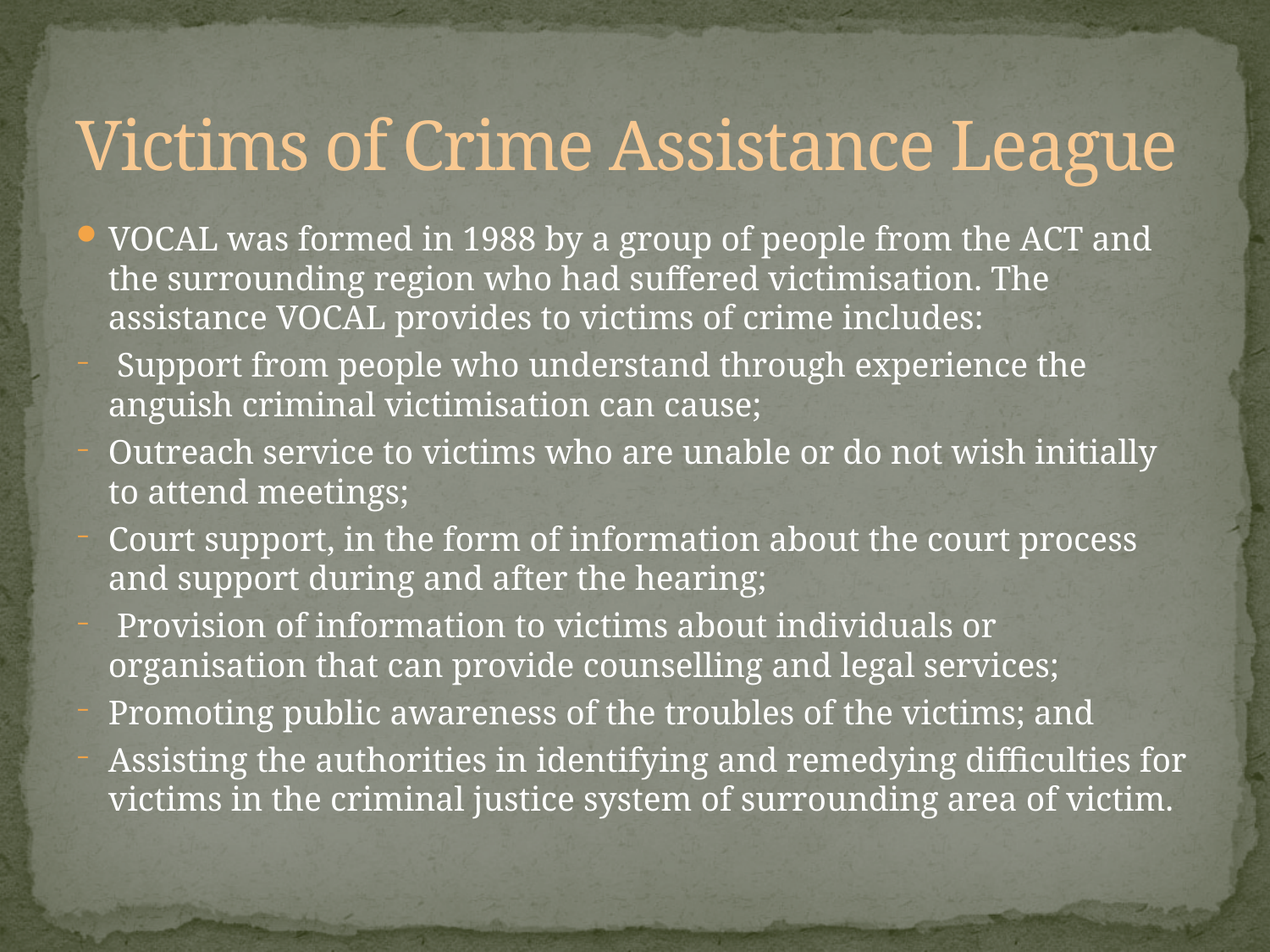

# Victims of Crime Assistance League
VOCAL was formed in 1988 by a group of people from the ACT and the surrounding region who had suffered victimisation. The assistance VOCAL provides to victims of crime includes:
 Support from people who understand through experience the anguish criminal victimisation can cause;
Outreach service to victims who are unable or do not wish initially to attend meetings;
Court support, in the form of information about the court process and support during and after the hearing;
 Provision of information to victims about individuals or organisation that can provide counselling and legal services;
Promoting public awareness of the troubles of the victims; and
Assisting the authorities in identifying and remedying difficulties for victims in the criminal justice system of surrounding area of victim.